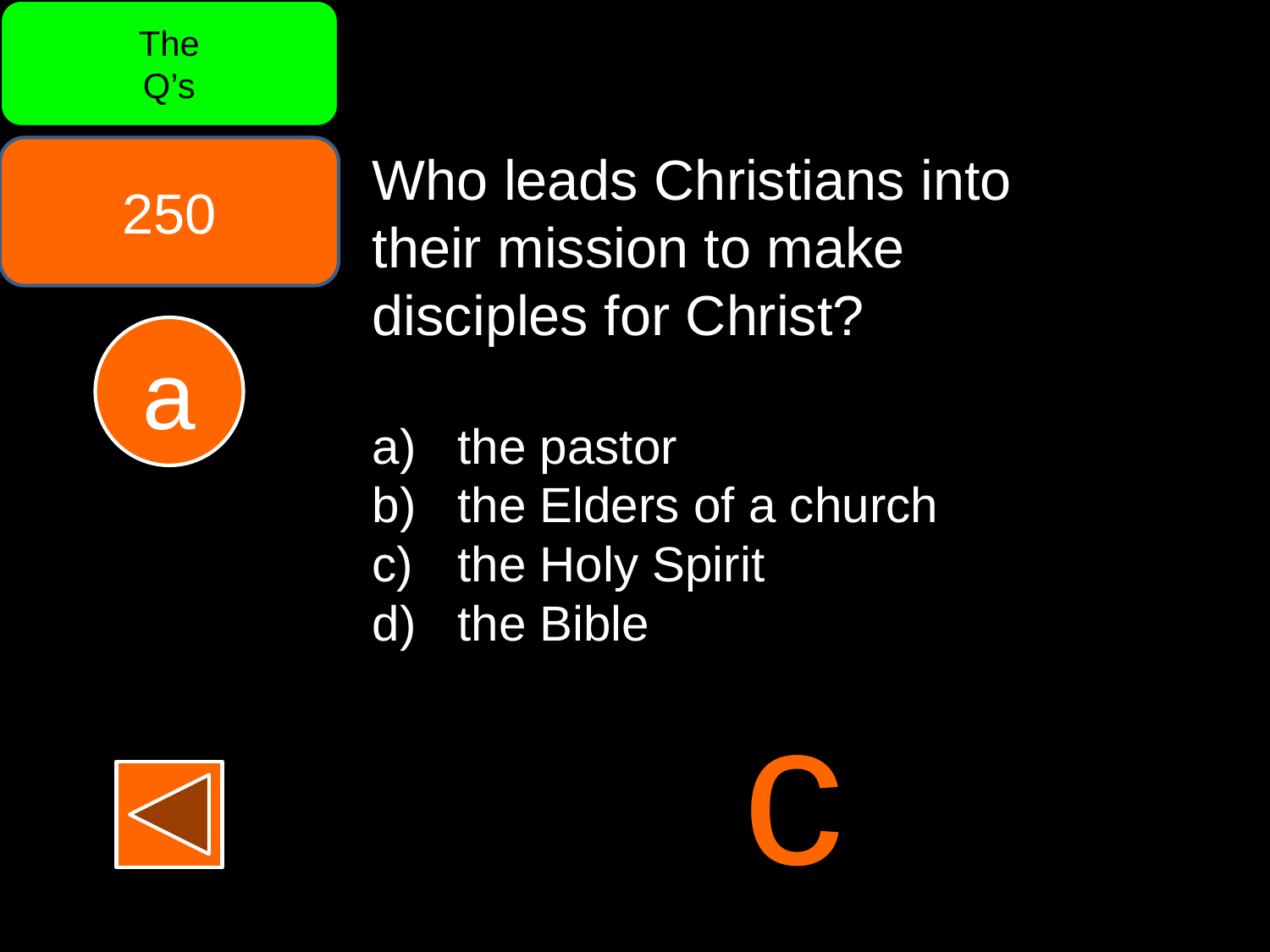

The
Q’s
250
Who leads Christians into
their mission to make
disciples for Christ?

 the pastor
 the Elders of a church
 the Holy Spirit
 the Bible
a
c